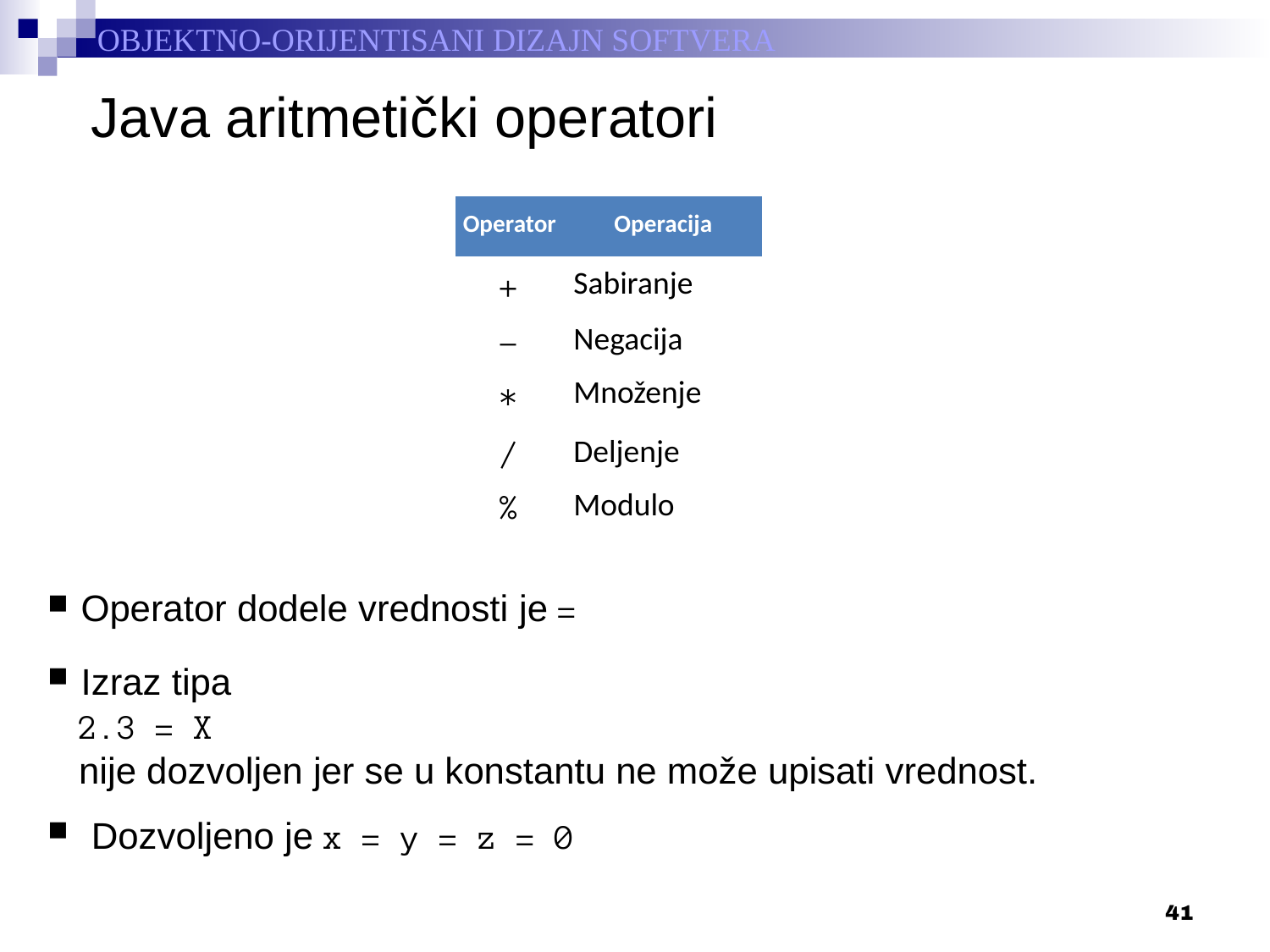

# Java aritmetički operatori
| Operator | Operacija |
| --- | --- |
| + | Sabiranje |
| – | Negacija |
| \* | Množenje |
| / | Deljenje |
| % | Modulo |
Operator dodele vrednosti je =
Izraz tipa
   2.3 = X
   nije dozvoljen jer se u konstantu ne može upisati vrednost.
 Dozvoljeno je x = y = z = 0
41